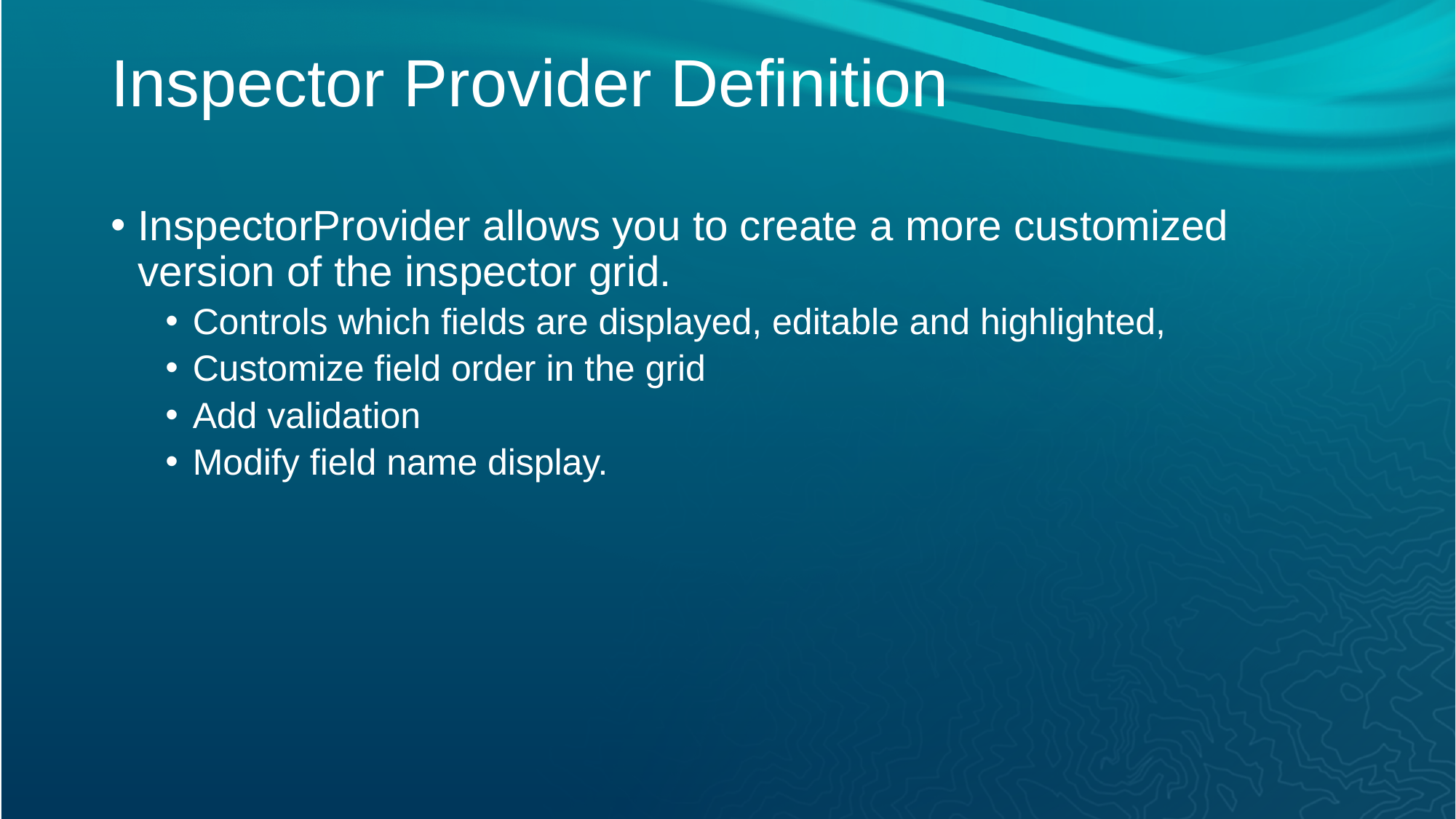

# Inspector Provider Definition
InspectorProvider allows you to create a more customized version of the inspector grid.
Controls which fields are displayed, editable and highlighted,
Customize field order in the grid
Add validation
Modify field name display.